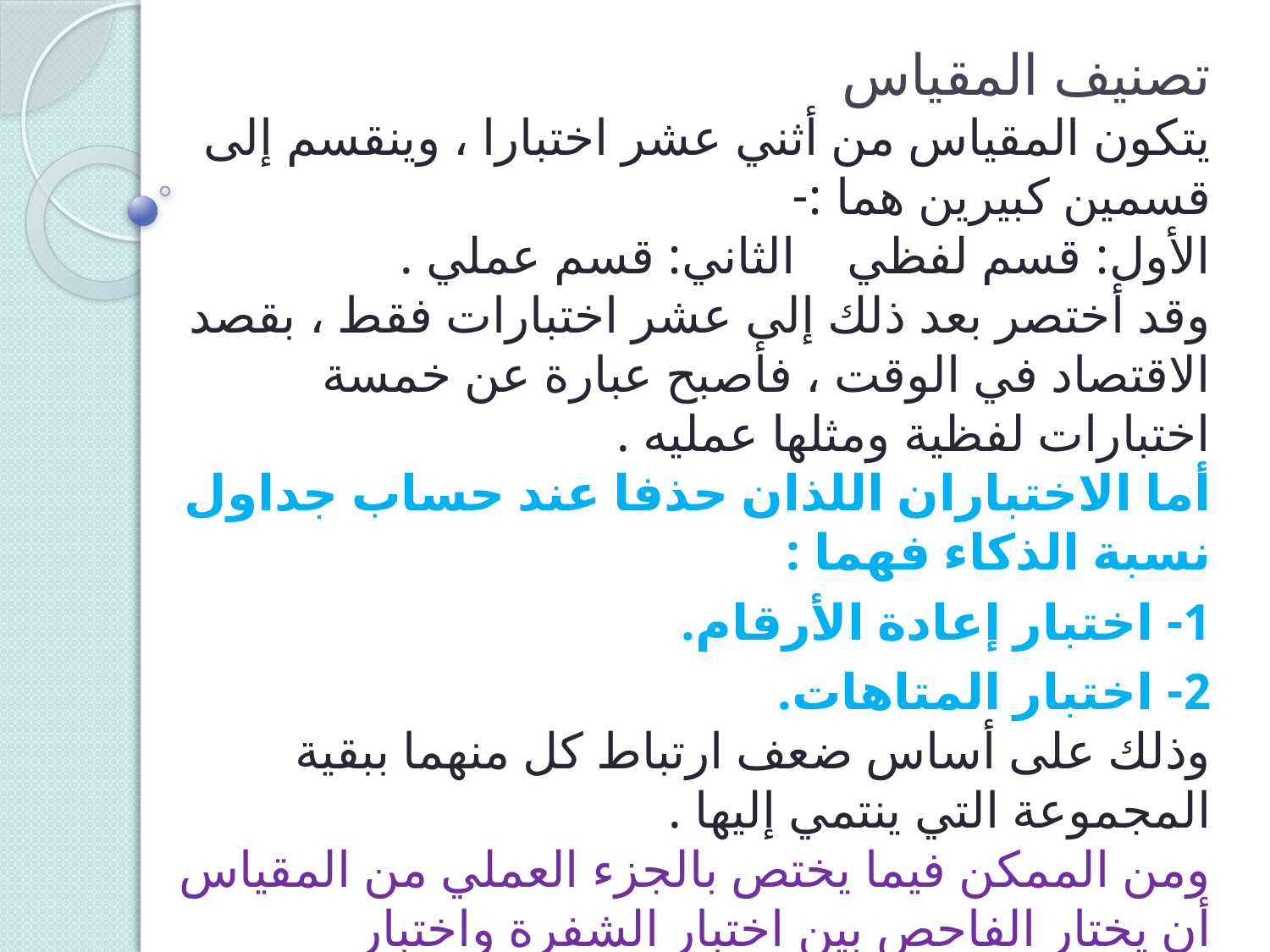

# تصنيف المقياس
يتكون المقياس من أثني عشر اختبارا ، وينقسم إلى قسمين كبيرين هما :-
الأول: قسم لفظي    الثاني: قسم عملي .
وقد أختصر بعد ذلك إلى عشر اختبارات فقط ، بقصد الاقتصاد في الوقت ، فأصبح عبارة عن خمسة اختبارات لفظية ومثلها عمليه .
أما الاختباران اللذان حذفا عند حساب جداول نسبة الذكاء فهما :
1- اختبار إعادة الأرقام.
2- اختبار المتاهات.
وذلك على أساس ضعف ارتباط كل منهما ببقية المجموعة التي ينتمي إليها .
ومن الممكن فيما يختص بالجزء العملي من المقياس أن يختار الفاحص بين اختبار الشفرة واختبار المتاهات .